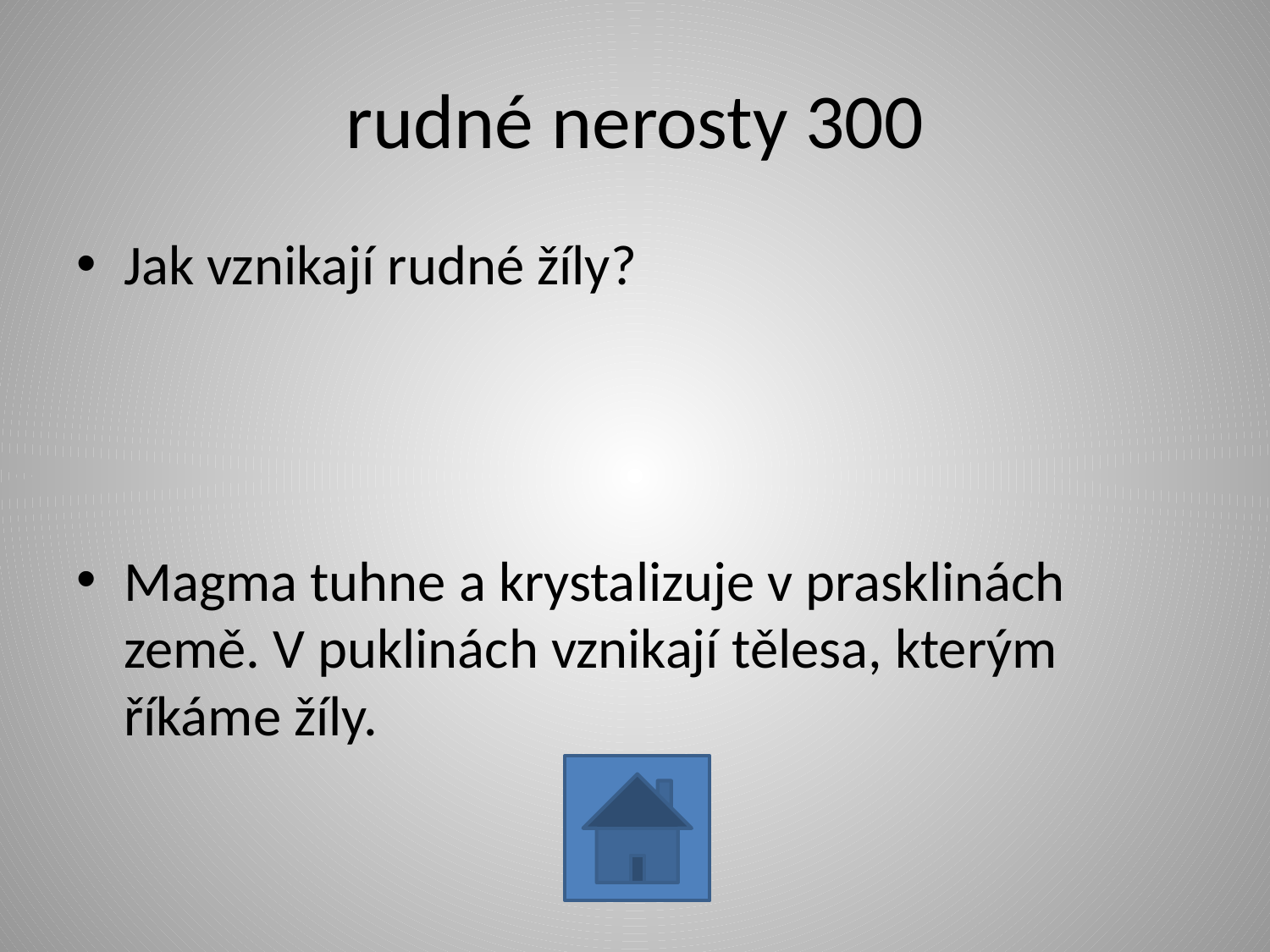

# rudné nerosty 300
Jak vznikají rudné žíly?

Magma tuhne a krystalizuje v prasklinách země. V puklinách vznikají tělesa, kterým říkáme žíly.